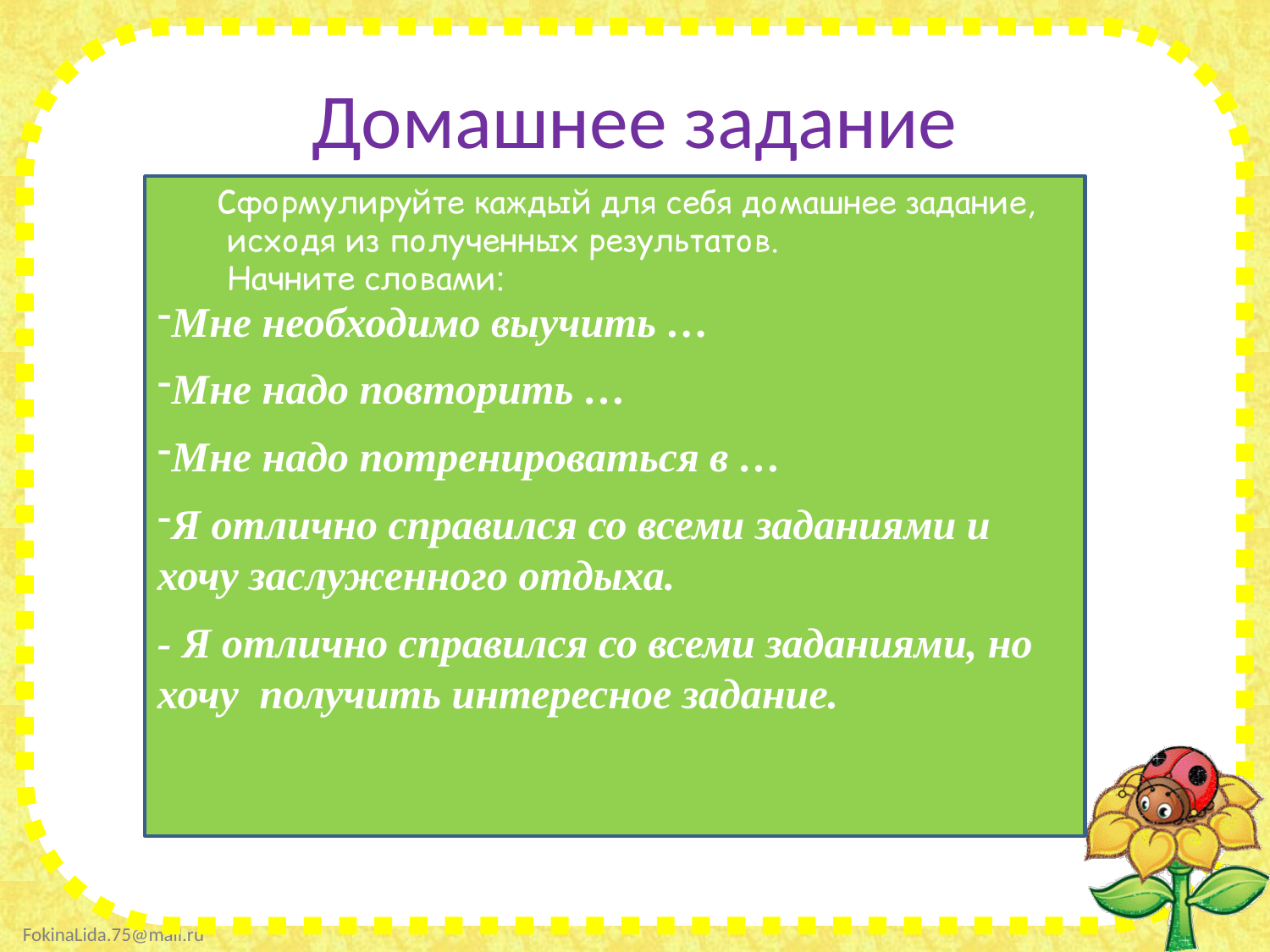

# Домашнее задание
Мне необходимо выучить …

Мне надо повторить …

Мне надо потренироваться в …

Я отлично справился со всеми заданиями и хочу заслуженного отдыха.

- Я отлично справился со всеми заданиями, но хочу  получить интересное задание.
Сформулируйте каждый для себя домашнее задание,
 исходя из полученных результатов.
 Начните словами: